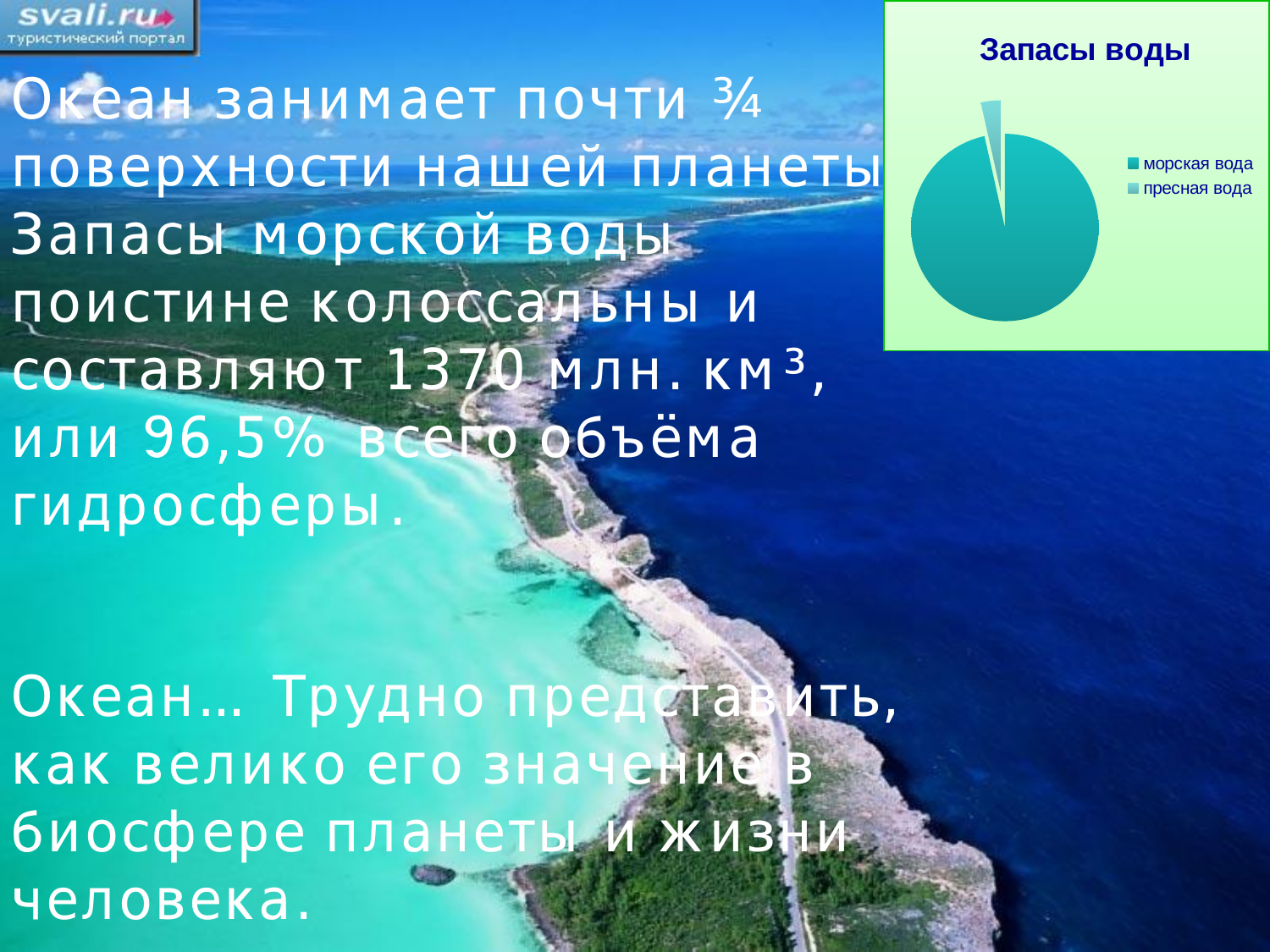

### Chart: Запасы воды

| Category | Продажи |
|---|---|
| морская вода | 0.9650000000000002 |
| пресная вода | 0.03500000000000002 |
Океан занимает почти ¾ поверхности нашей планеты. Запасы морской воды поистине колоссальны и составляют 1370 млн. км³, или 96,5% всего объёма гидросферы.

Океан… Трудно представить, как велико его значение в биосфере планеты и жизни человека.